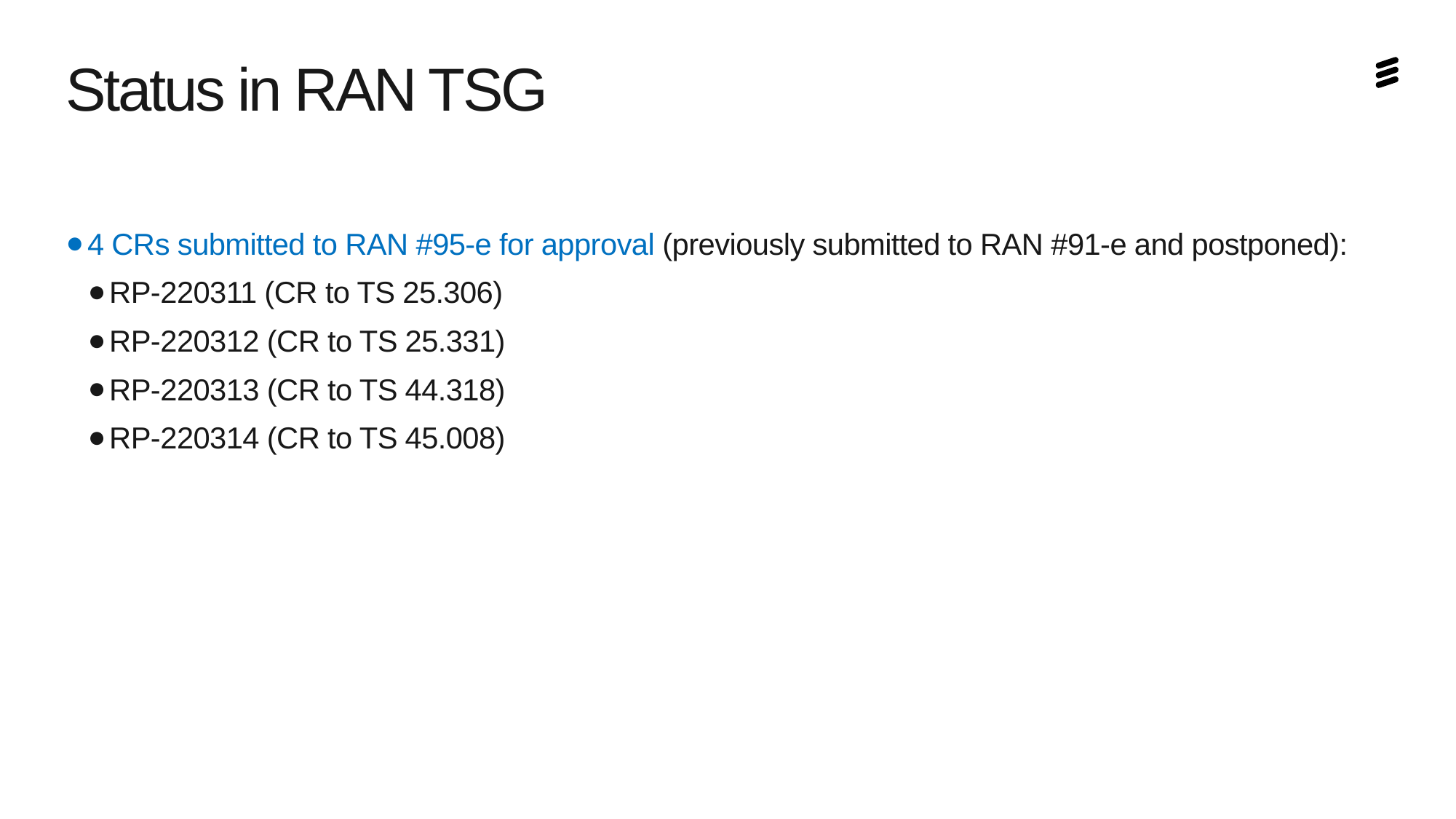

# Status in RAN TSG
4 CRs submitted to RAN #95-e for approval (previously submitted to RAN #91-e and postponed):
RP-220311 (CR to TS 25.306)
RP-220312 (CR to TS 25.331)
RP-220313 (CR to TS 44.318)
RP-220314 (CR to TS 45.008)